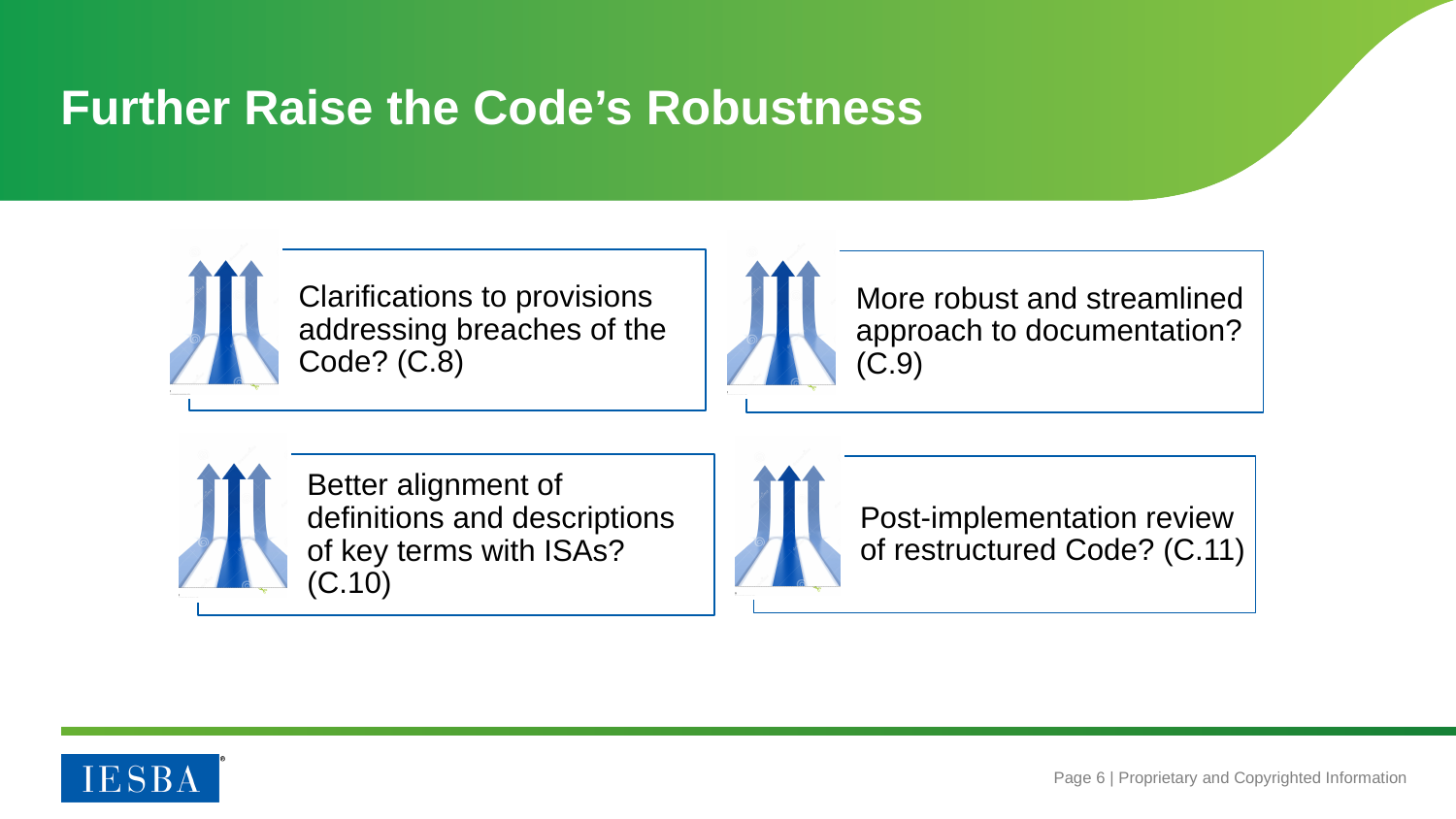

# Further Raise the Code’s Robustness
Clarifications to provisions addressing breaches of the Code? (C.8)
More robust and streamlined approach to documentation? (C.9)
Better alignment of definitions and descriptions of key terms with ISAs? (C.10)
Post-implementation review of restructured Code? (C.11)